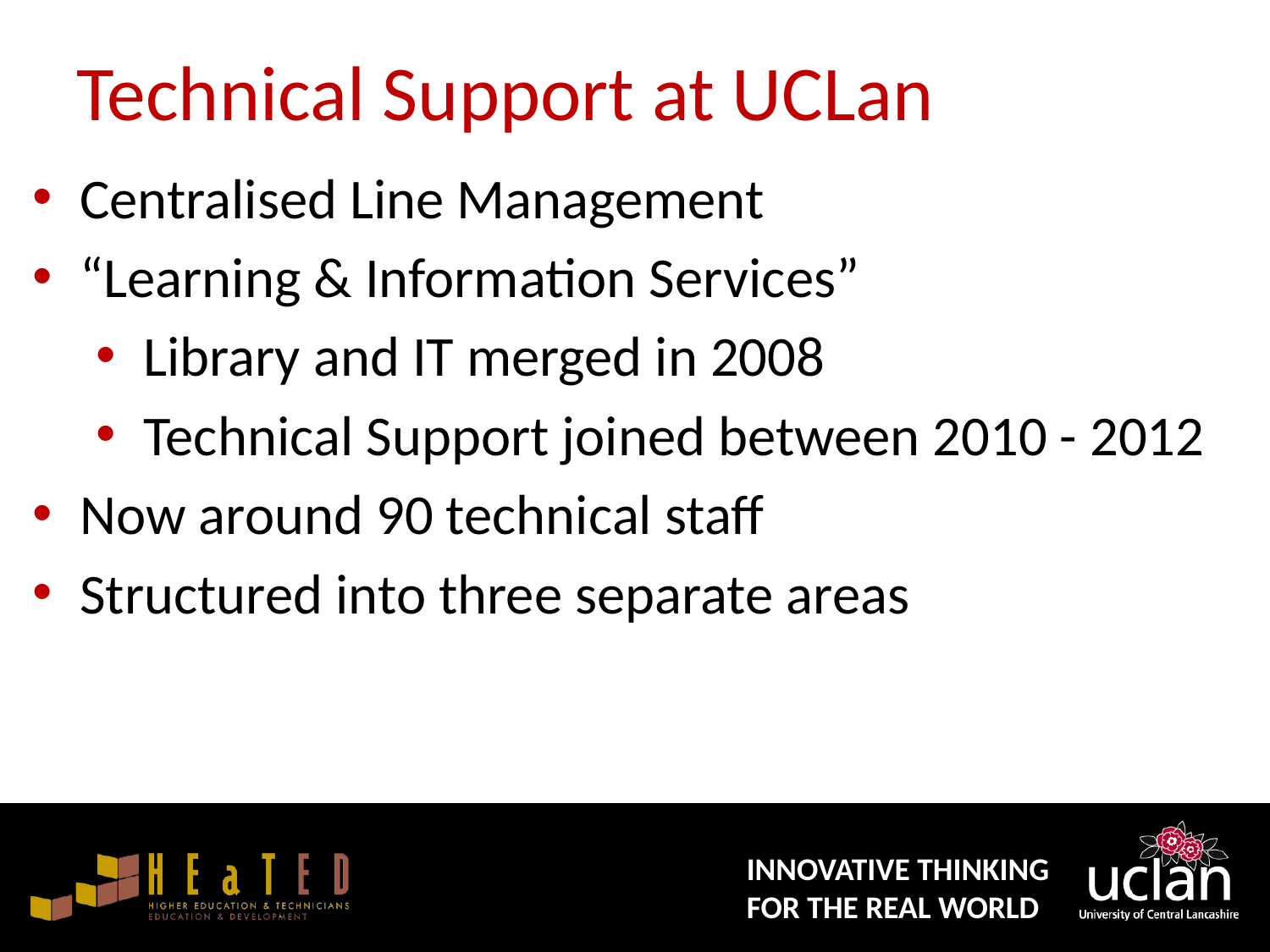

# Technical Support at UCLan
Centralised Line Management
“Learning & Information Services”
Library and IT merged in 2008
Technical Support joined between 2010 - 2012
Now around 90 technical staff
Structured into three separate areas